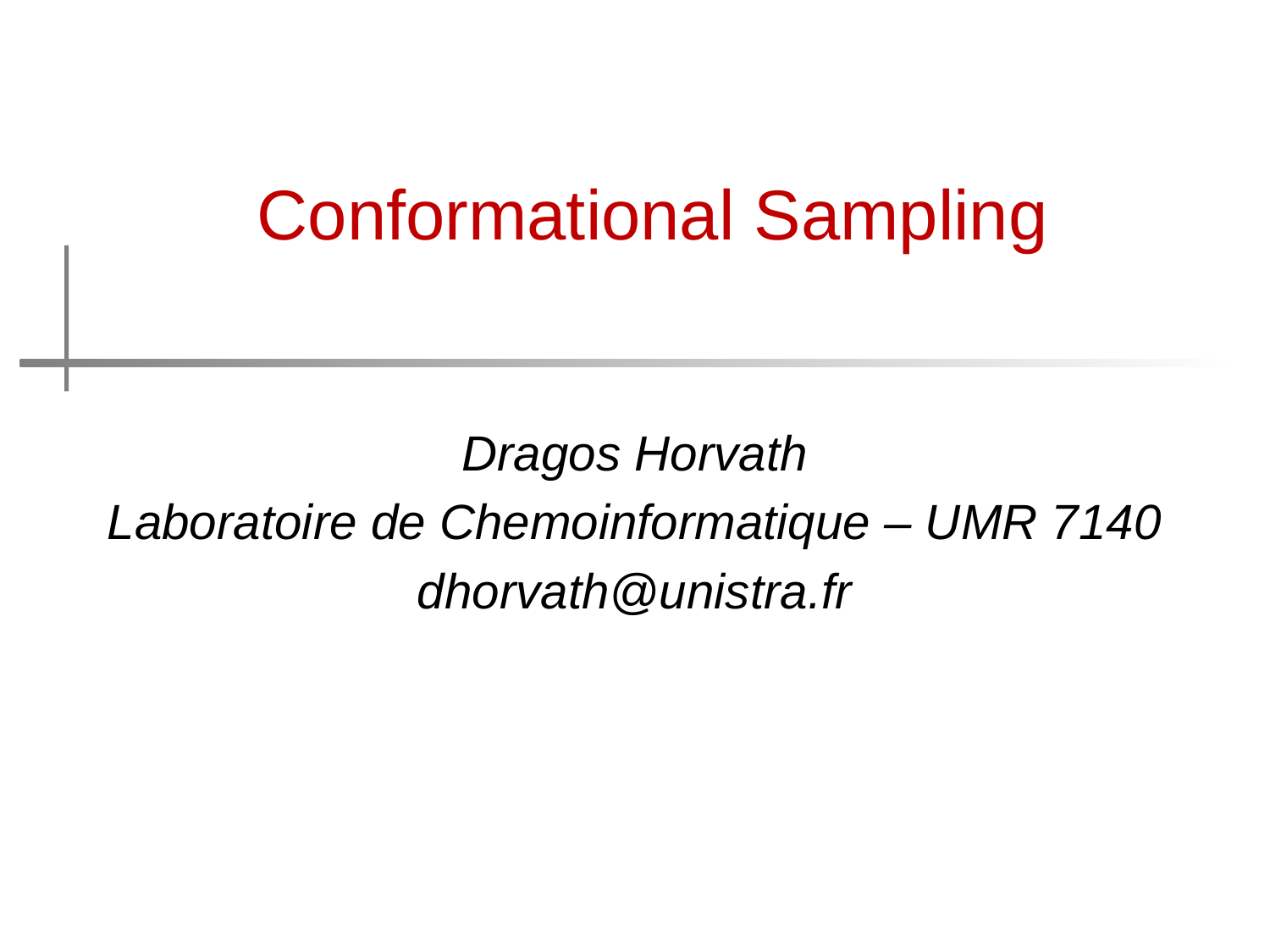

# Conformational Sampling

Dragos Horvath
Laboratoire de Chemoinformatique – UMR 7140
dhorvath@unistra.fr